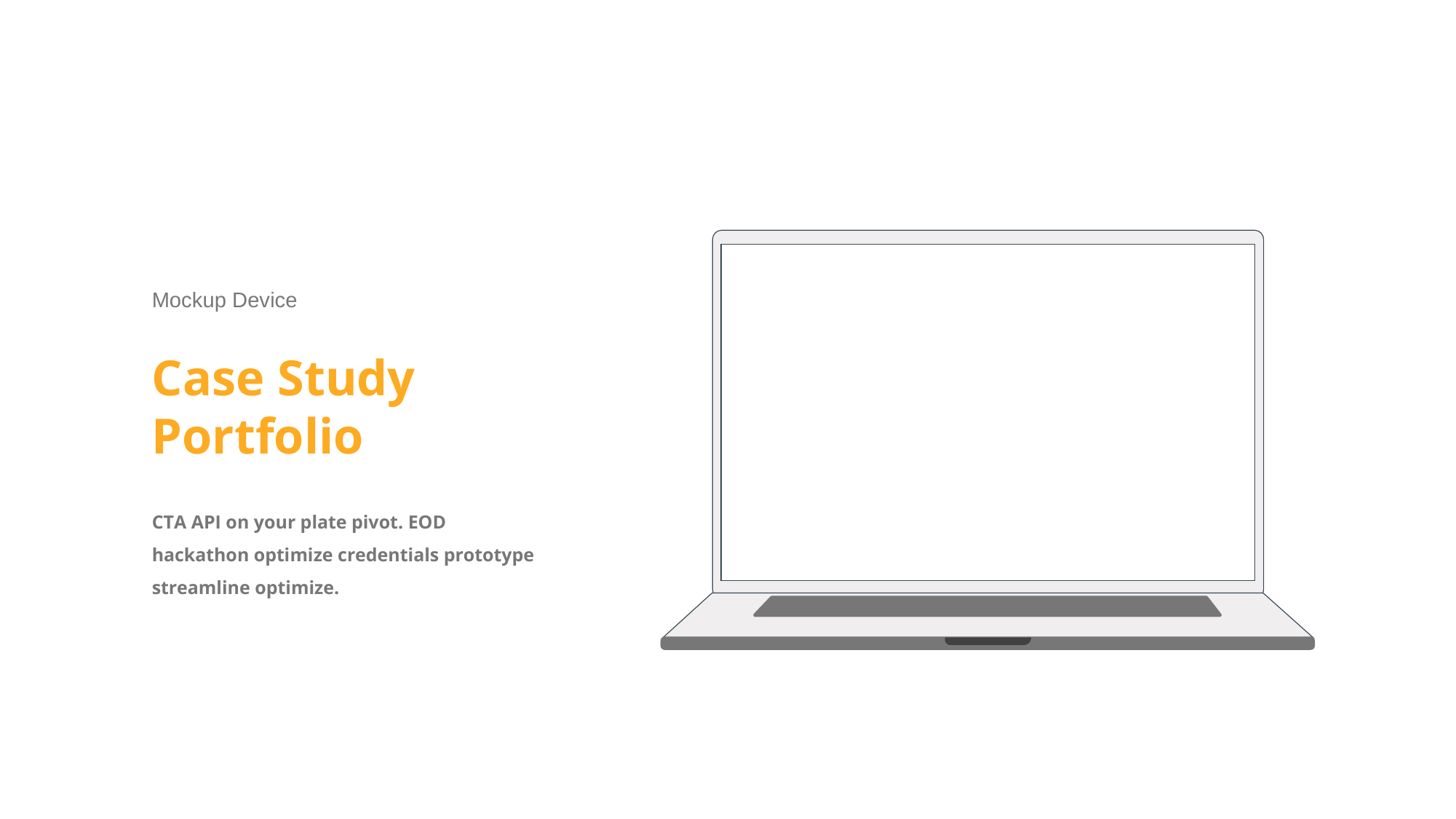

Mockup Device
Case Study Portfolio
CTA API on your plate pivot. EOD hackathon optimize credentials prototype streamline optimize.